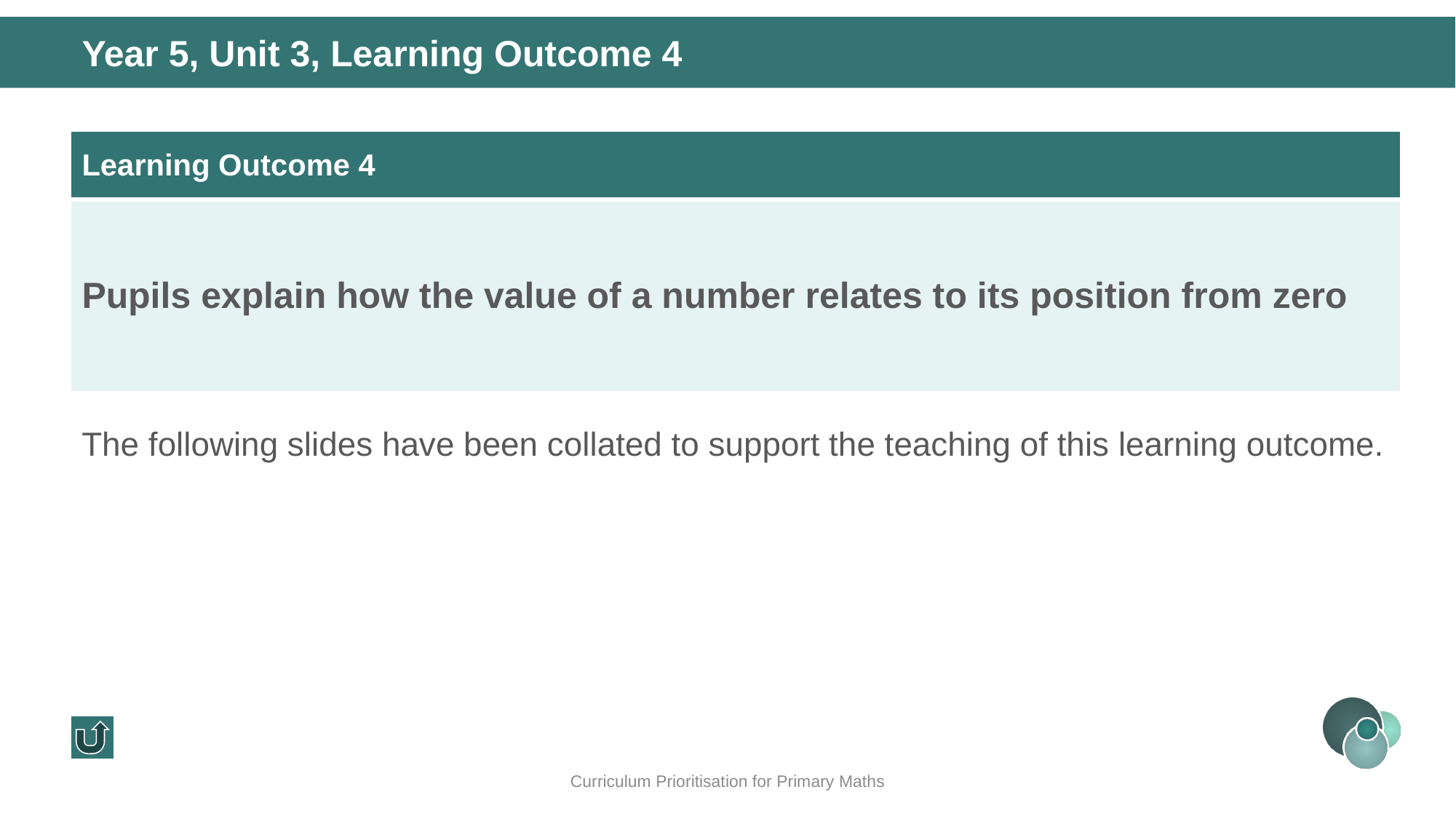

Year 5, Unit 3, Learning Outcome 4
| Learning Outcome 4 |
| --- |
| Pupils explain how the value of a number relates to its position from zero |
The following slides have been collated to support the teaching of this learning outcome.

Curriculum Prioritisation for Primary Maths